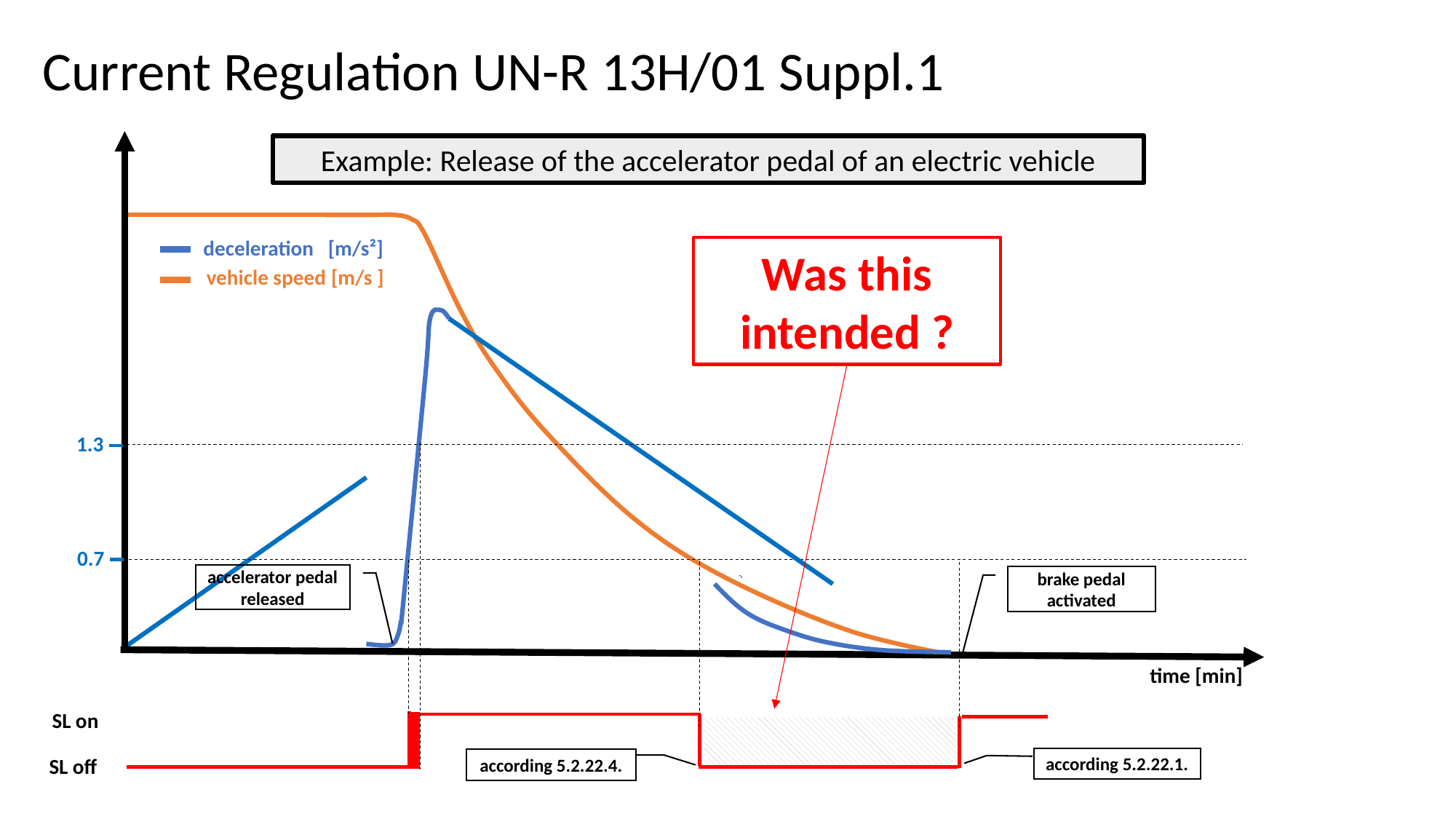

Current Regulation UN-R 13H/01 Suppl.1
Example: Release of the accelerator pedal of an electric vehicle

deceleration   [m/s²]
vehicle speed [m/s ]
Was this intended ?

1.3
0.7
accelerator pedal released
brake pedal activated

time [min]
SL on

SL off
according 5.2.22.1.
according 5.2.22.4.